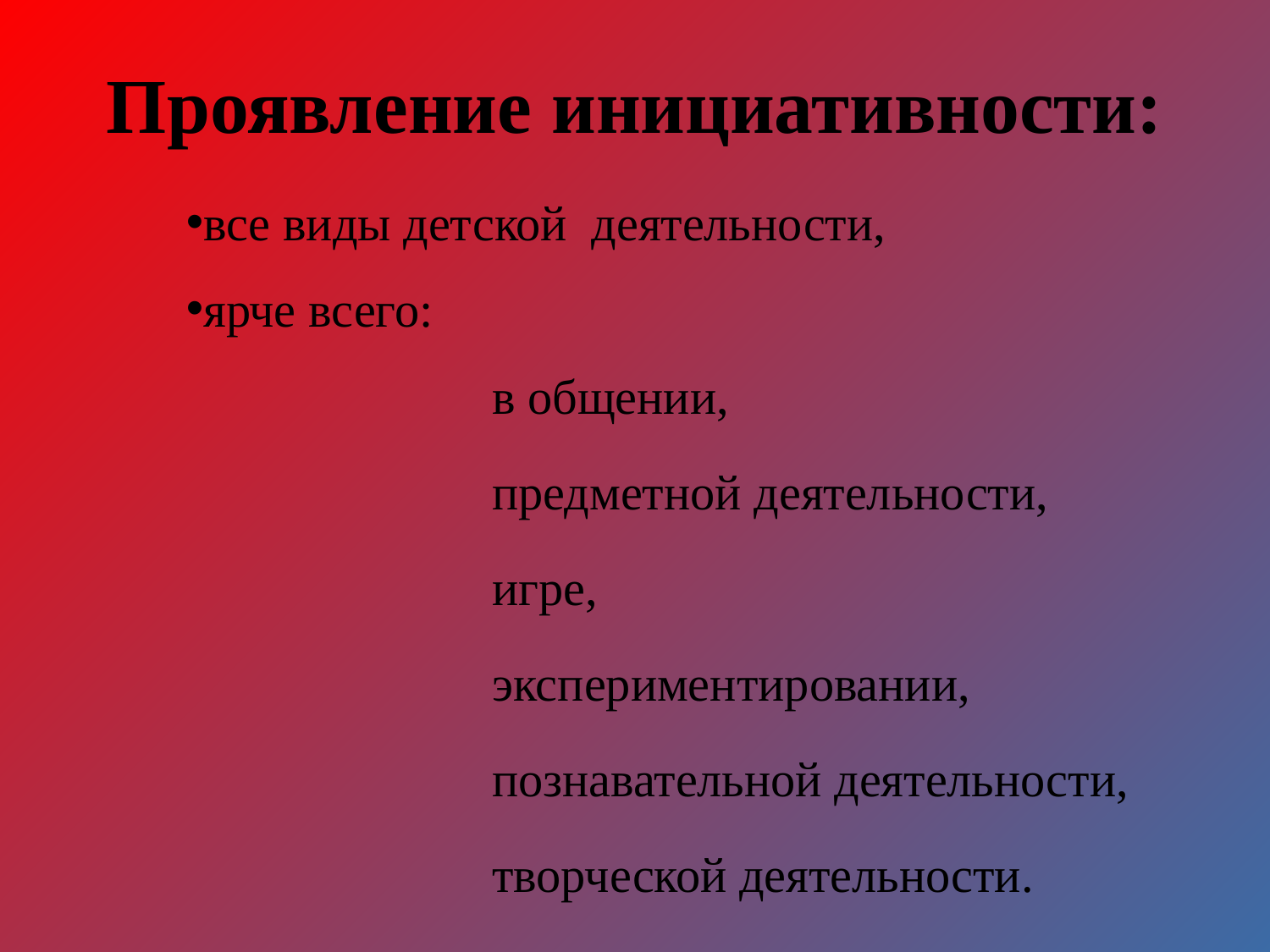

# Проявление инициативности:
все виды детской  деятельности,
ярче всего:
                              в общении,
                              предметной деятельности,
                              игре,
                              экспериментировании,
                              познавательной деятельности,
                              творческой деятельности.